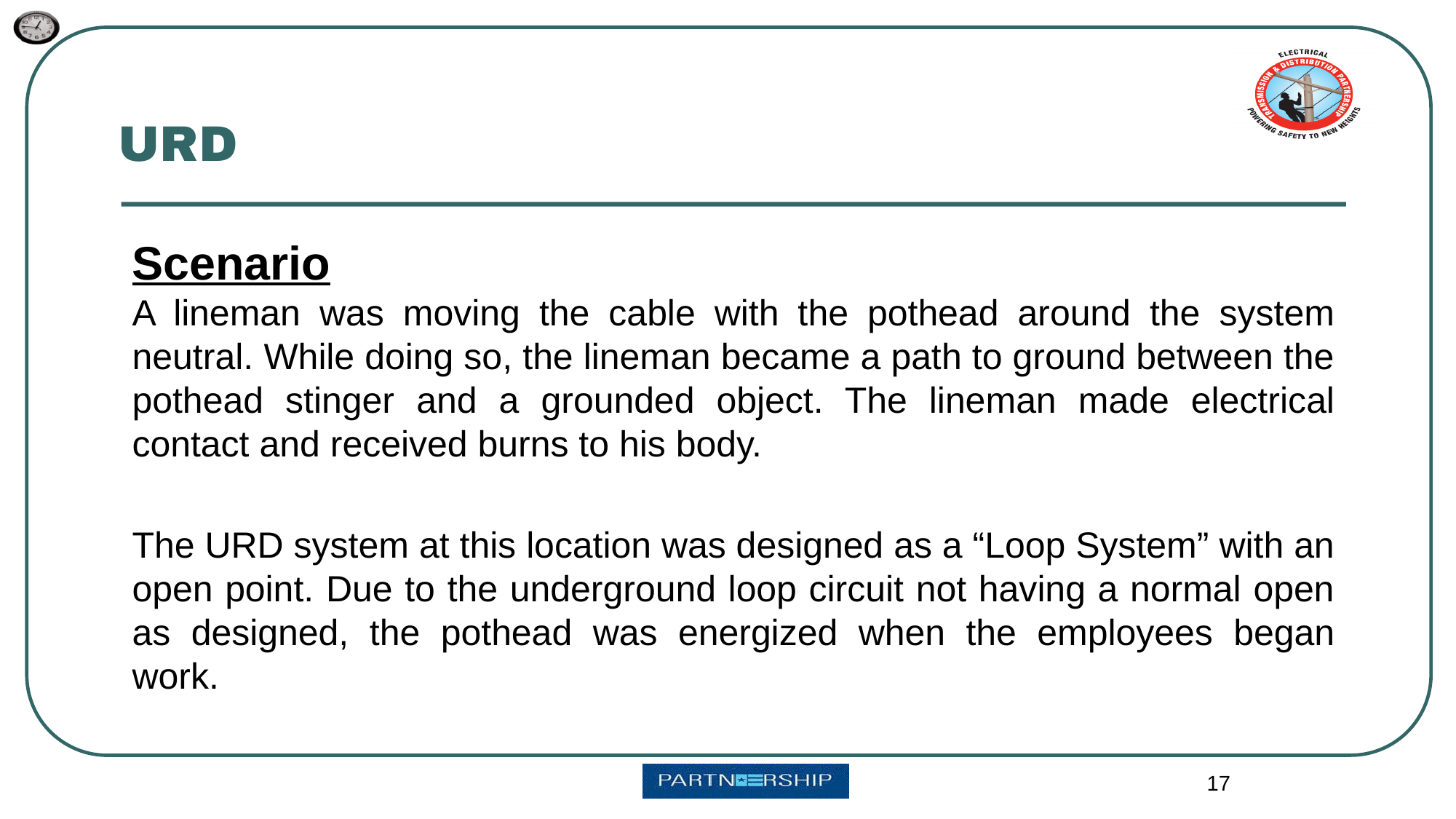

URD
Scenario
A lineman was moving the cable with the pothead around the system neutral. While doing so, the lineman became a path to ground between the pothead stinger and a grounded object. The lineman made electrical contact and received burns to his body.

The URD system at this location was designed as a “Loop System” with an open point. Due to the underground loop circuit not having a normal open as designed, the pothead was energized when the employees began work.

17